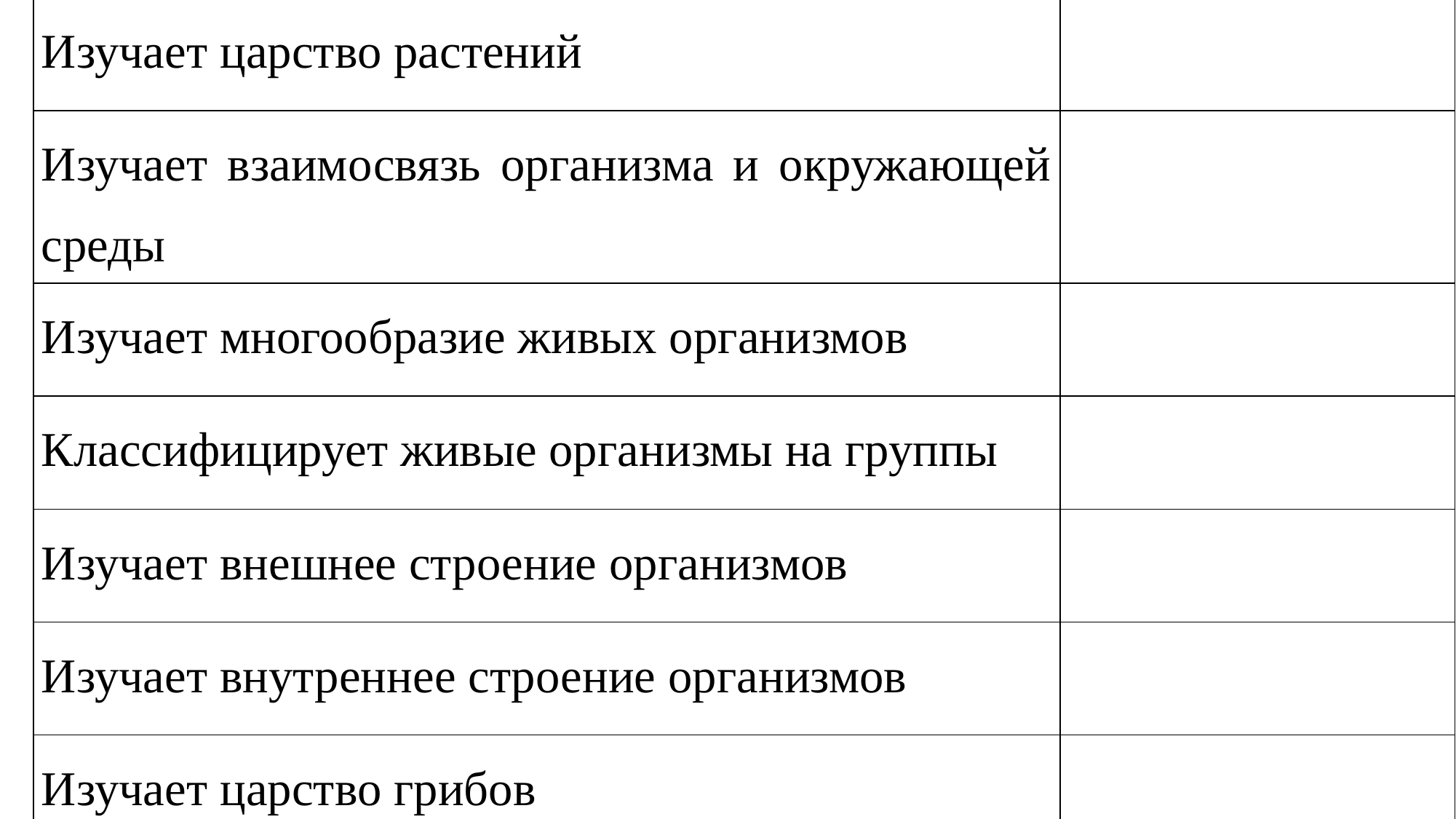

| Изучает царство растений |  |
| --- | --- |
| Изучает взаимосвязь организма и окружающей среды |  |
| Изучает многообразие живых организмов |  |
| Классифицирует живые организмы на группы |  |
| Изучает внешнее строение организмов |  |
| Изучает внутреннее строение организмов |  |
| Изучает царство грибов |  |